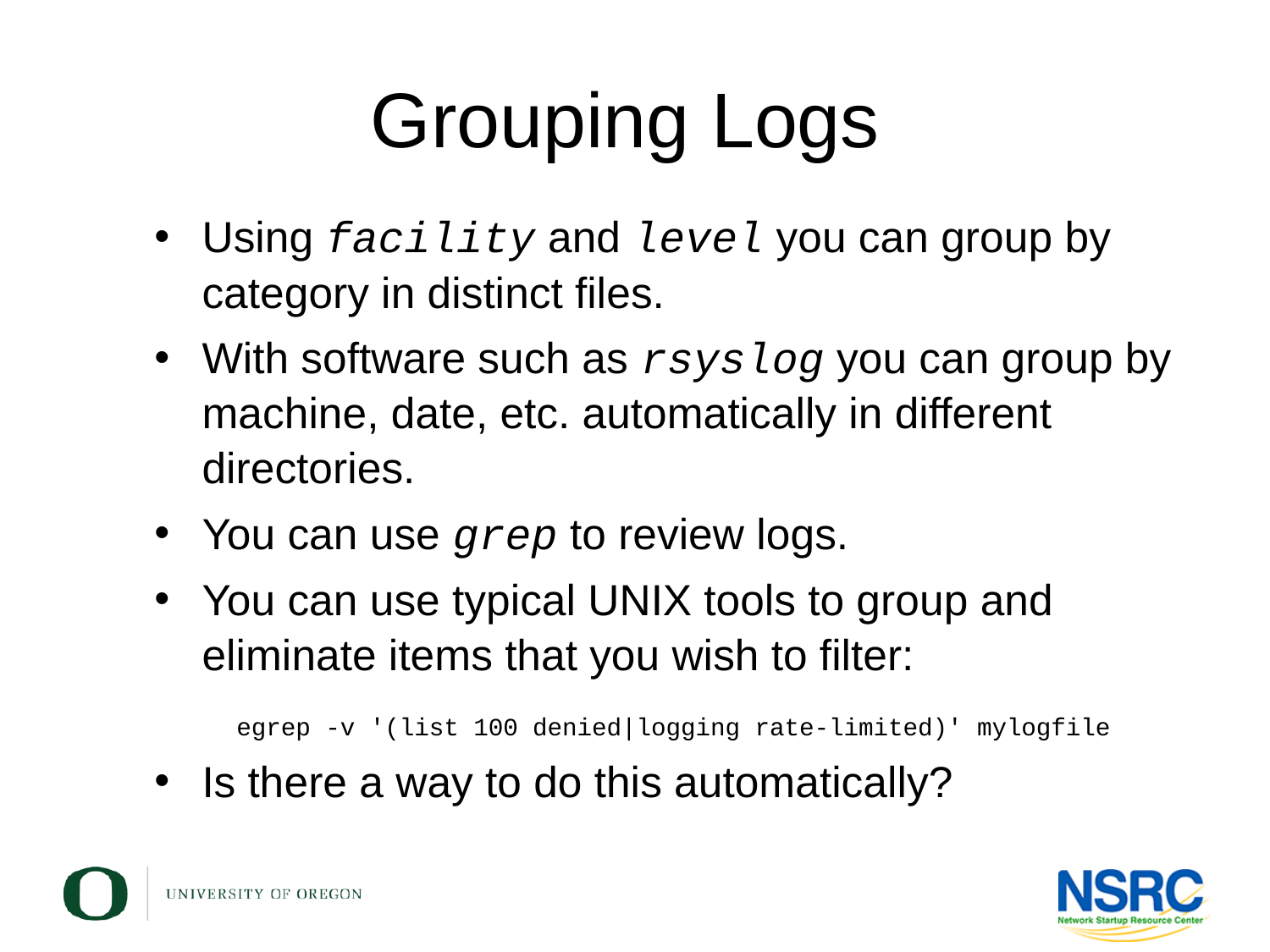

Grouping Logs
Using facility and level you can group by category in distinct files.
With software such as rsyslog you can group by machine, date, etc. automatically in different directories.
You can use grep to review logs.
You can use typical UNIX tools to group and eliminate items that you wish to filter:
	egrep -v '(list 100 denied|logging rate-limited)' mylogfile
Is there a way to do this automatically?